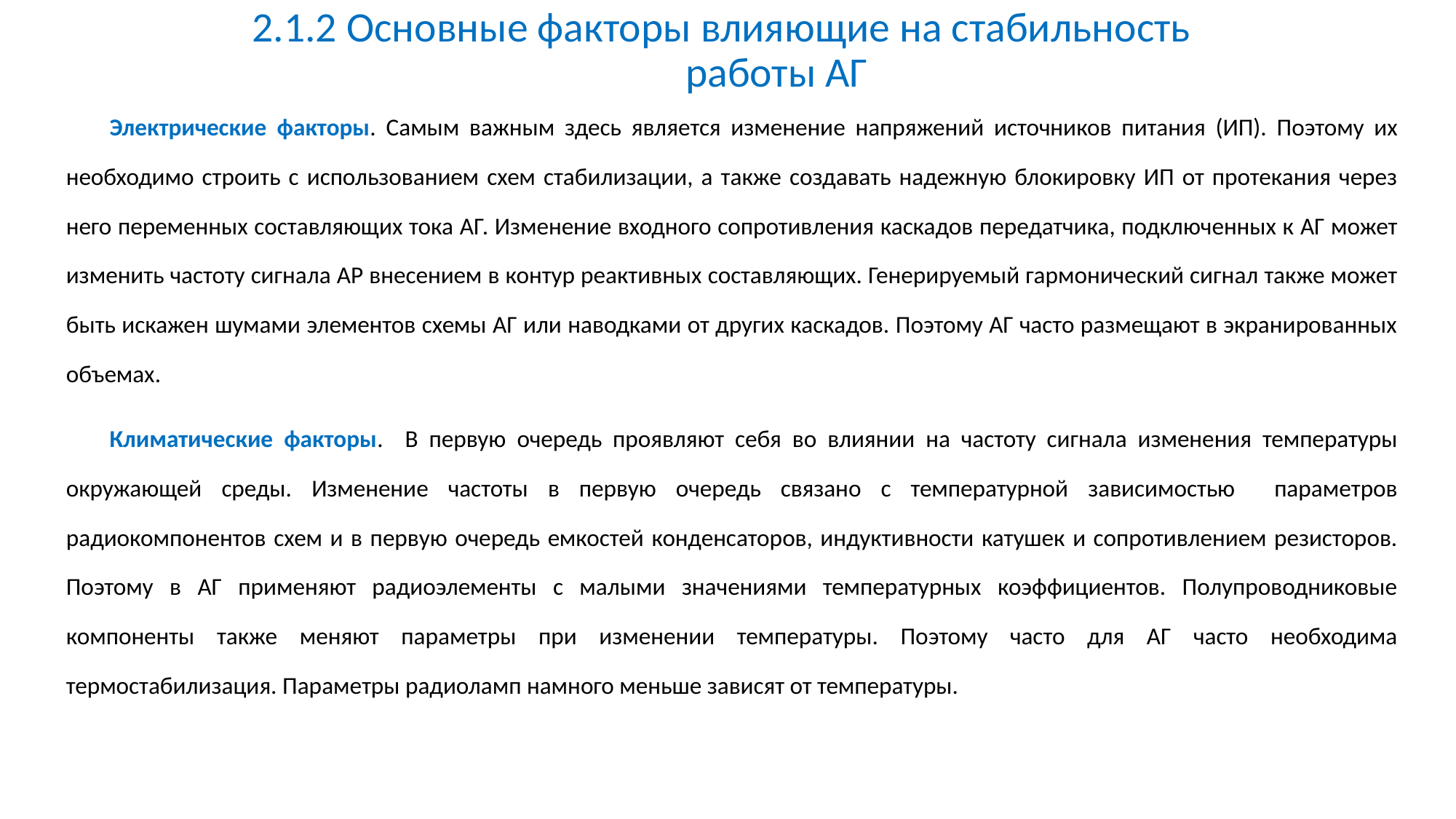

# 2.1.2 Основные факторы влияющие на стабильность работы АГ
Электрические факторы. Самым важным здесь является изменение напряжений источников питания (ИП). Поэтому их необходимо строить с использованием схем стабилизации, а также создавать надежную блокировку ИП от протекания через него переменных составляющих тока АГ. Изменение входного сопротивления каскадов передатчика, подключенных к АГ может изменить частоту сигнала АР внесением в контур реактивных составляющих. Генерируемый гармонический сигнал также может быть искажен шумами элементов схемы АГ или наводками от других каскадов. Поэтому АГ часто размещают в экранированных объемах.
Климатические факторы.  В первую очередь проявляют себя во влиянии на частоту сигнала изменения температуры окружающей среды. Изменение частоты в первую очередь связано с температурной зависимостью  параметров радиокомпонентов схем и в первую очередь емкостей конденсаторов, индуктивности катушек и сопротивлением резисторов. Поэтому в АГ применяют радиоэлементы с малыми значениями температурных коэффициентов. Полупроводниковые компоненты также меняют параметры при изменении температуры. Поэтому часто для АГ часто необходима термостабилизация. Параметры радиоламп намного меньше зависят от температуры.